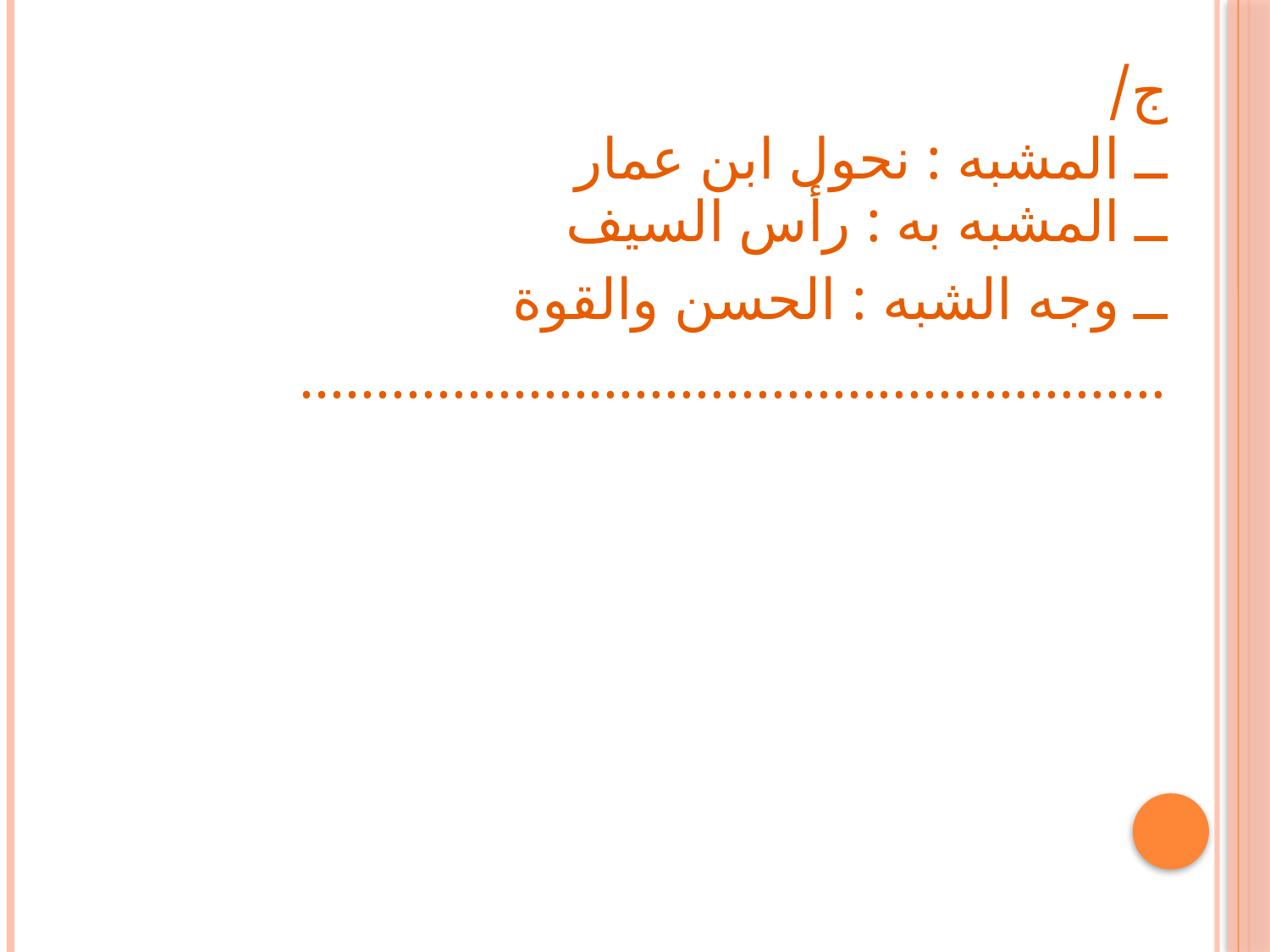

# ج/ ــ المشبه : نحول ابن عمار
ــ المشبه به : رأس السيف
ــ وجه الشبه : الحسن والقوة
.........................................................